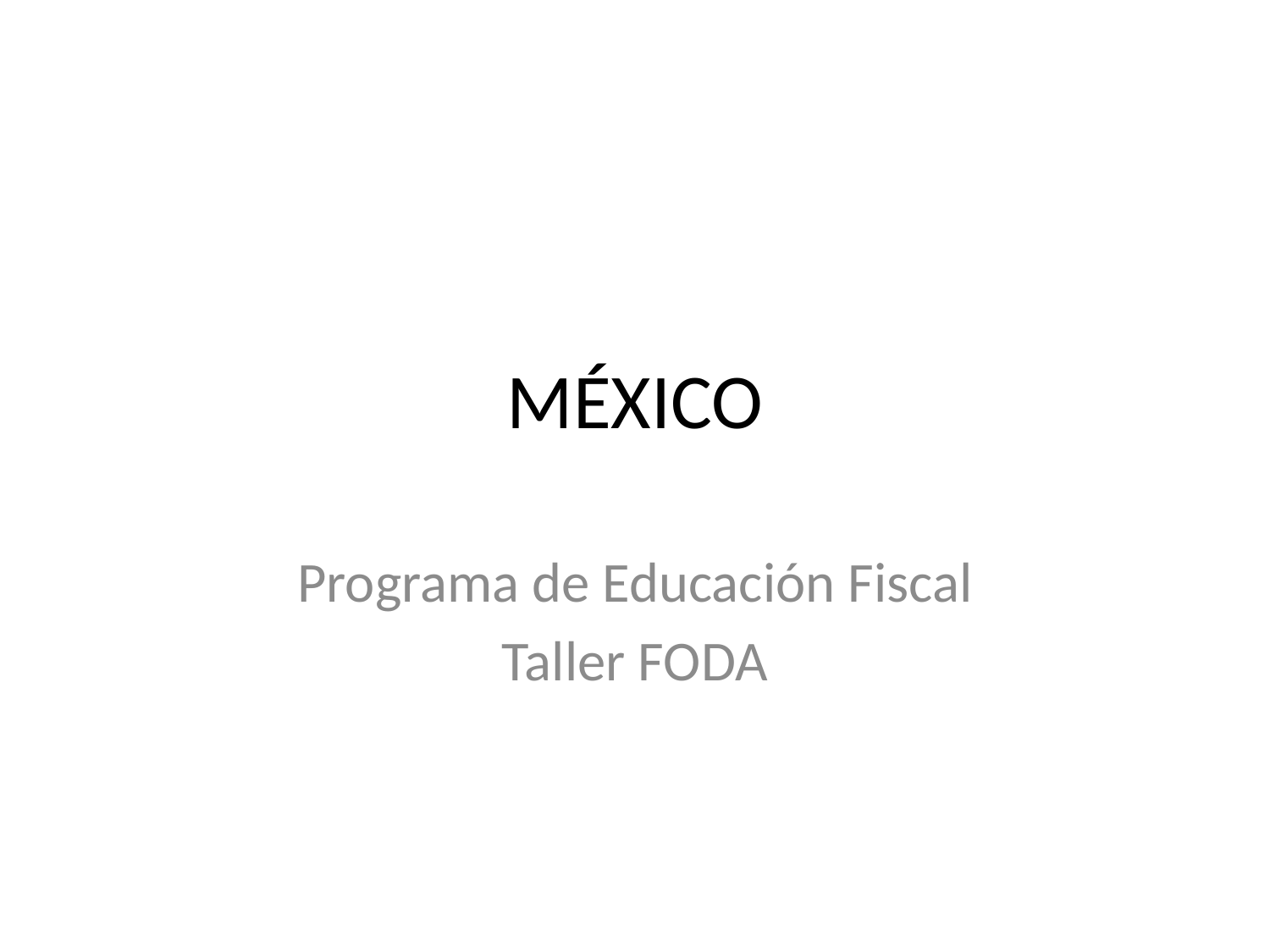

# MÉXICO
Programa de Educación Fiscal
Taller FODA